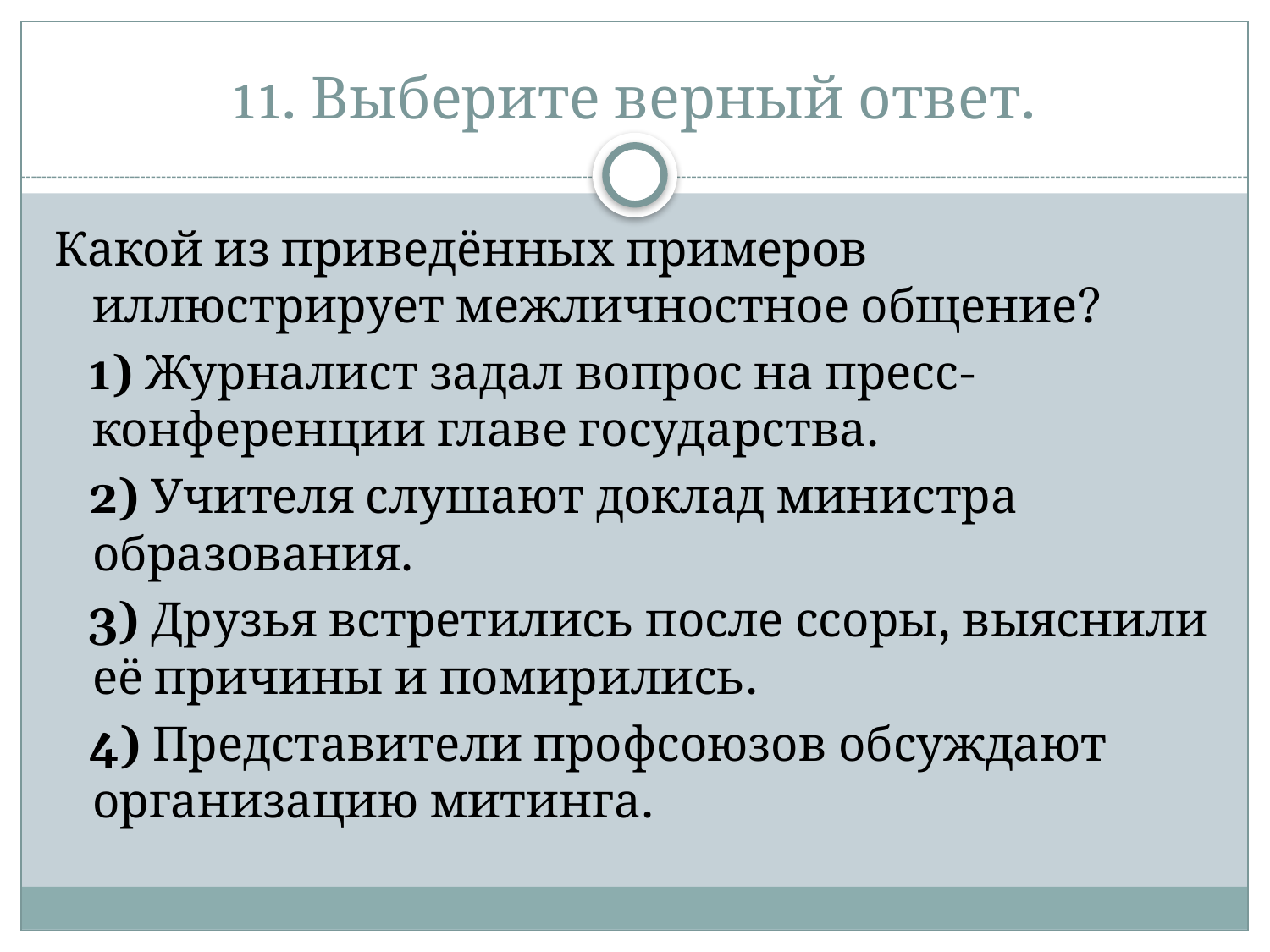

# 11. Выберите верный ответ.
Какой из приведённых примеров иллюстрирует межличностное общение?
   1) Журналист задал вопрос на пресс-конференции главе государства.
   2) Учителя слушают доклад министра образования.
   3) Друзья встретились после ссоры, выяснили её причины и помирились.
   4) Представители профсоюзов обсуждают организацию митинга.